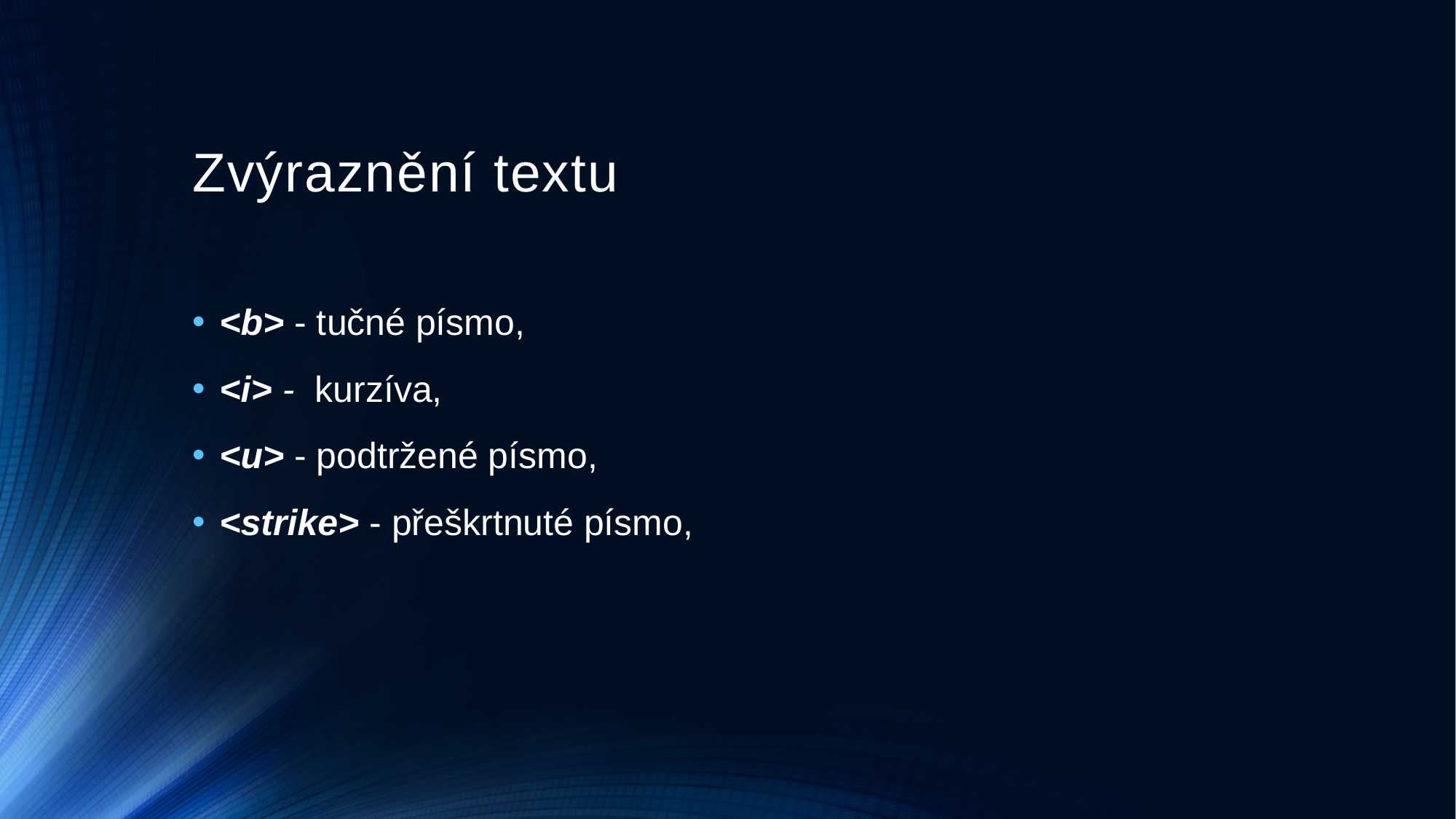

# Zvýraznění textu

<b> - tučné písmo,
<i> -  kurzíva,
<u> - podtržené písmo,
<strike> - přeškrtnuté písmo,